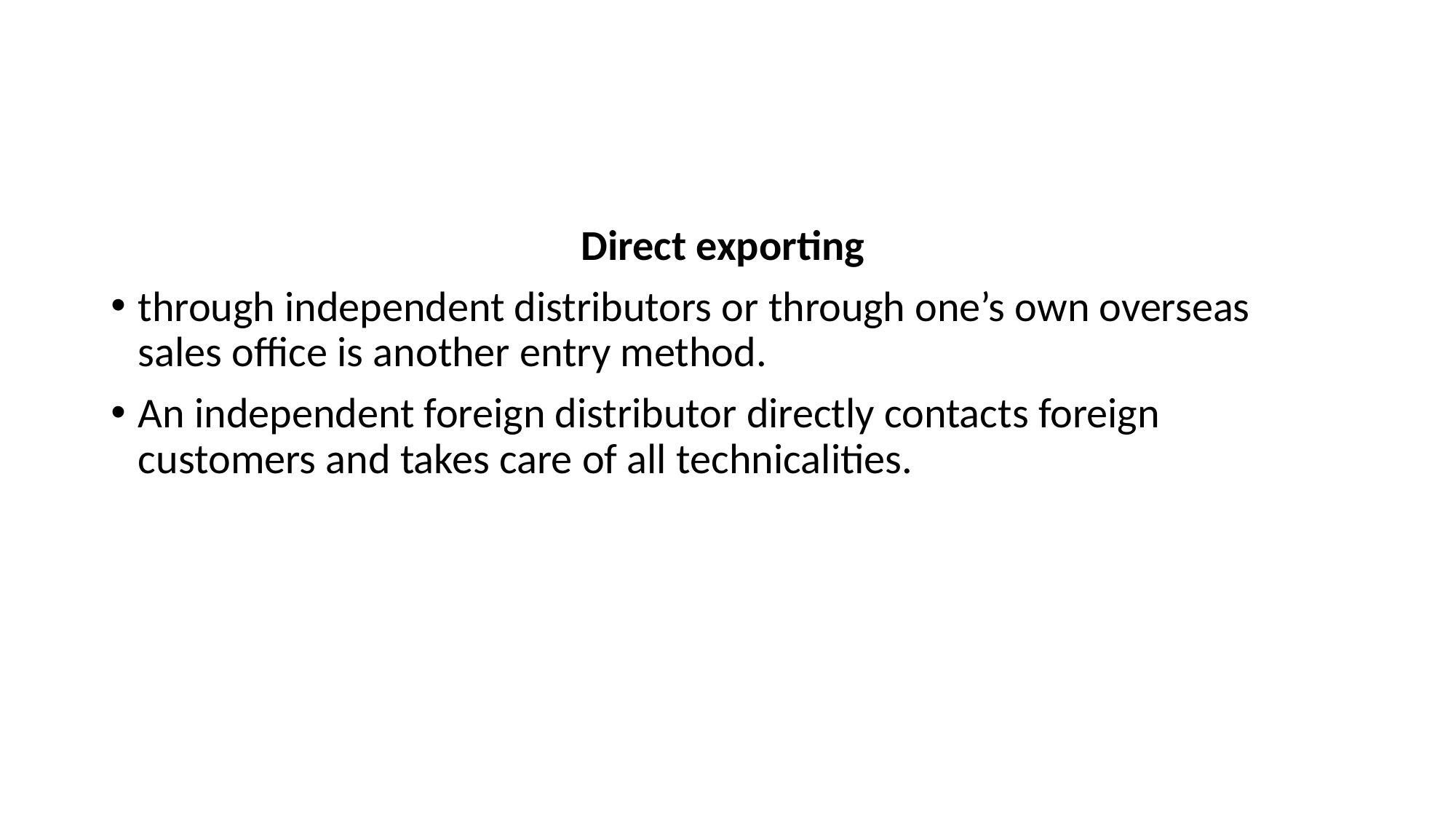

Direct exporting
through independent distributors or through one’s own overseas sales office is another entry method.
An independent foreign distributor directly contacts foreign customers and takes care of all technicalities.